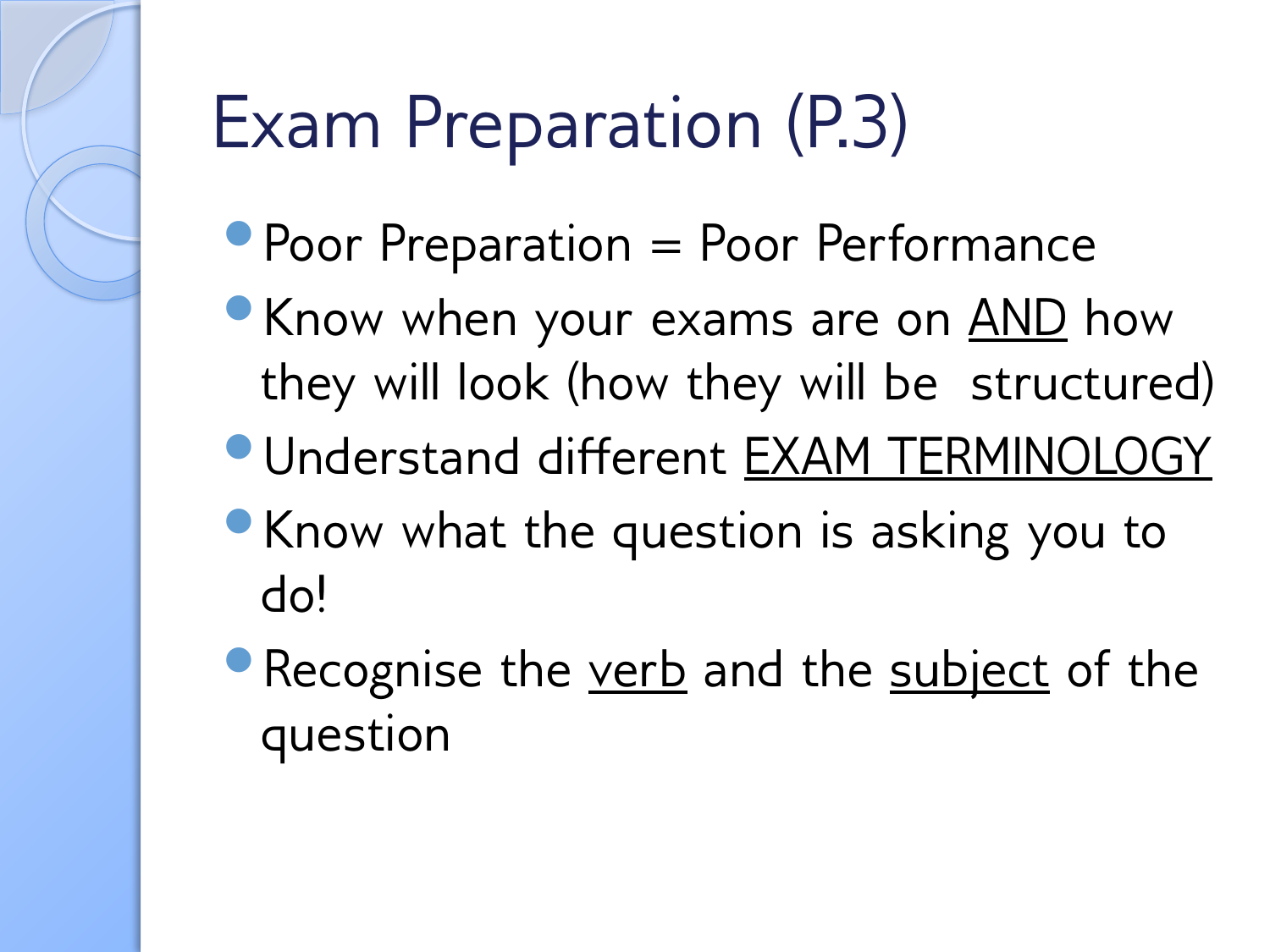

# Exam Preparation (P.3)
Poor Preparation = Poor Performance
Know when your exams are on AND how they will look (how they will be  structured)
Understand different EXAM TERMINOLOGY
Know what the question is asking you to do!
Recognise the verb and the subject of the question